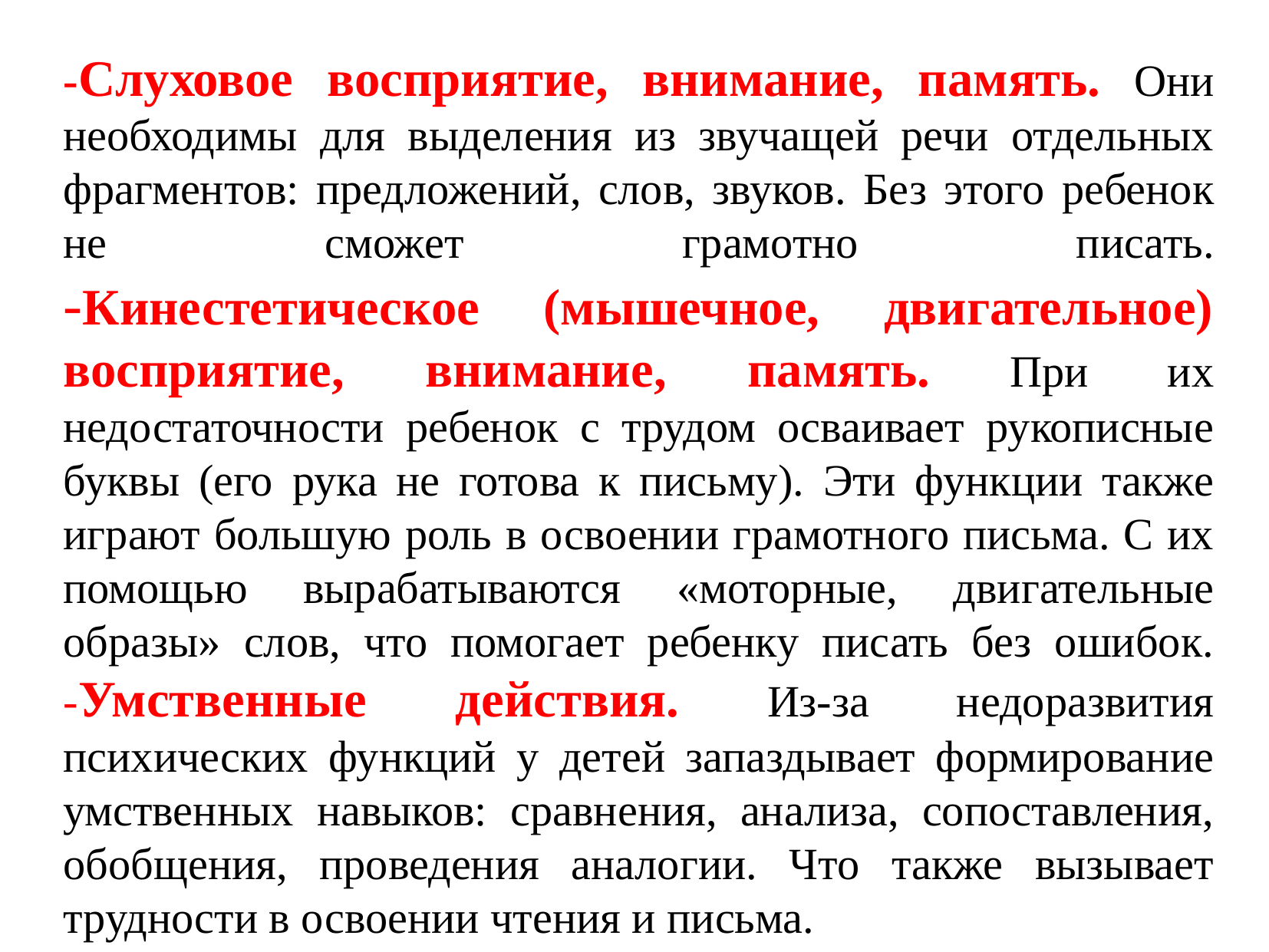

-Слуховое восприятие, внимание, память. Они необходимы для выделения из звучащей речи отдельных фрагментов: предложений, слов, звуков. Без этого ребенок не сможет грамотно писать.
-Кинестетическое (мышечное, двигательное) восприятие, внимание, память. При их недостаточности ребенок с трудом осваивает рукописные буквы (его рука не готова к письму). Эти функции также играют большую роль в освоении грамотного письма. С их помощью вырабатываются «моторные, двигательные образы» слов, что помогает ребенку писать без ошибок.
-Умственные действия. Из-за недоразвития психических функций у детей запаздывает формирование умственных навыков: сравнения, анализа, сопоставления, обобщения, проведения аналогии. Что также вызывает трудности в освоении чтения и письма.